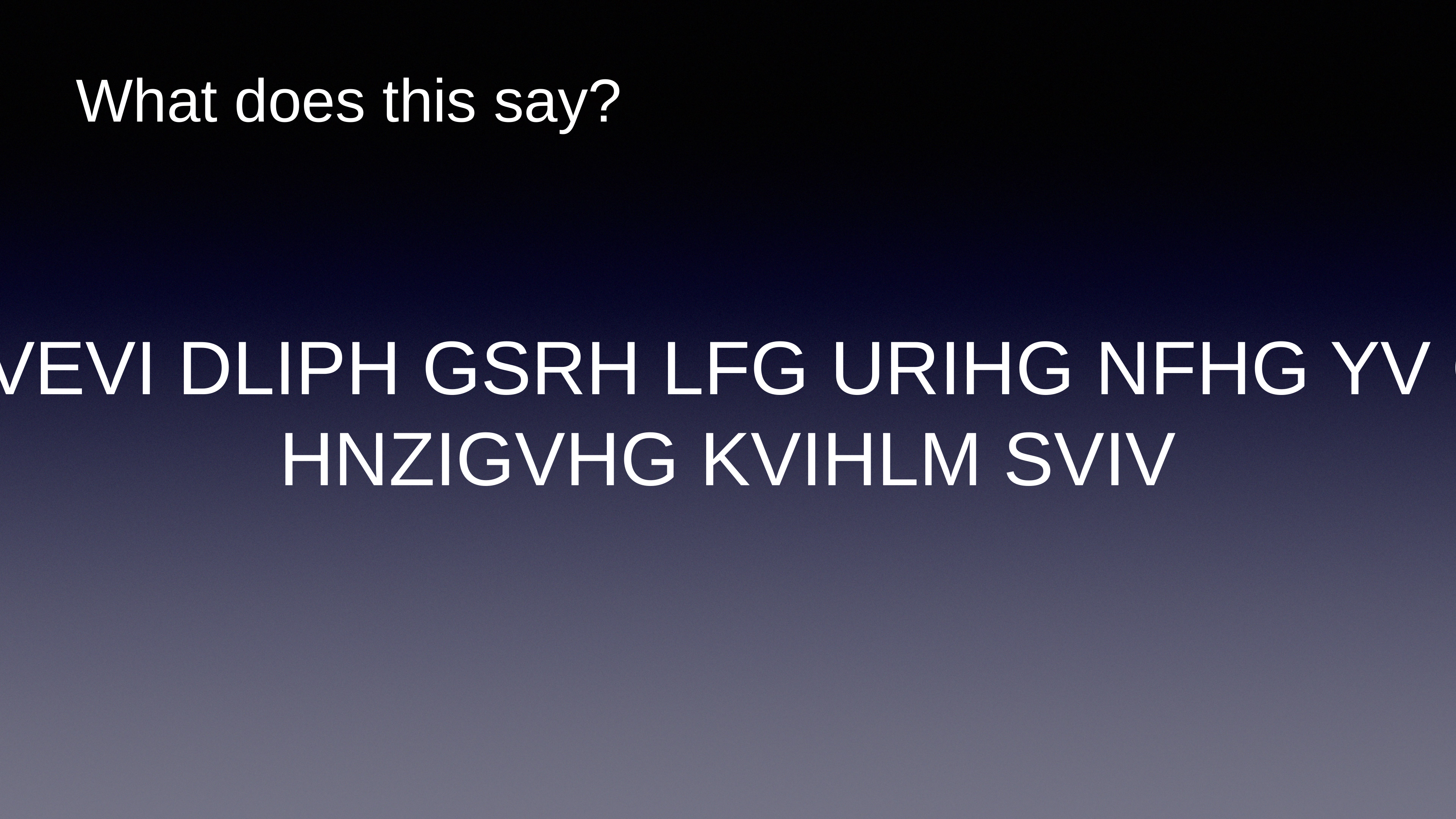

What does this say?
DSLVEVI DLIPH GSRH LFG URIHG NFHG YV GSV HNZIGVHG KVIHLM SVIV